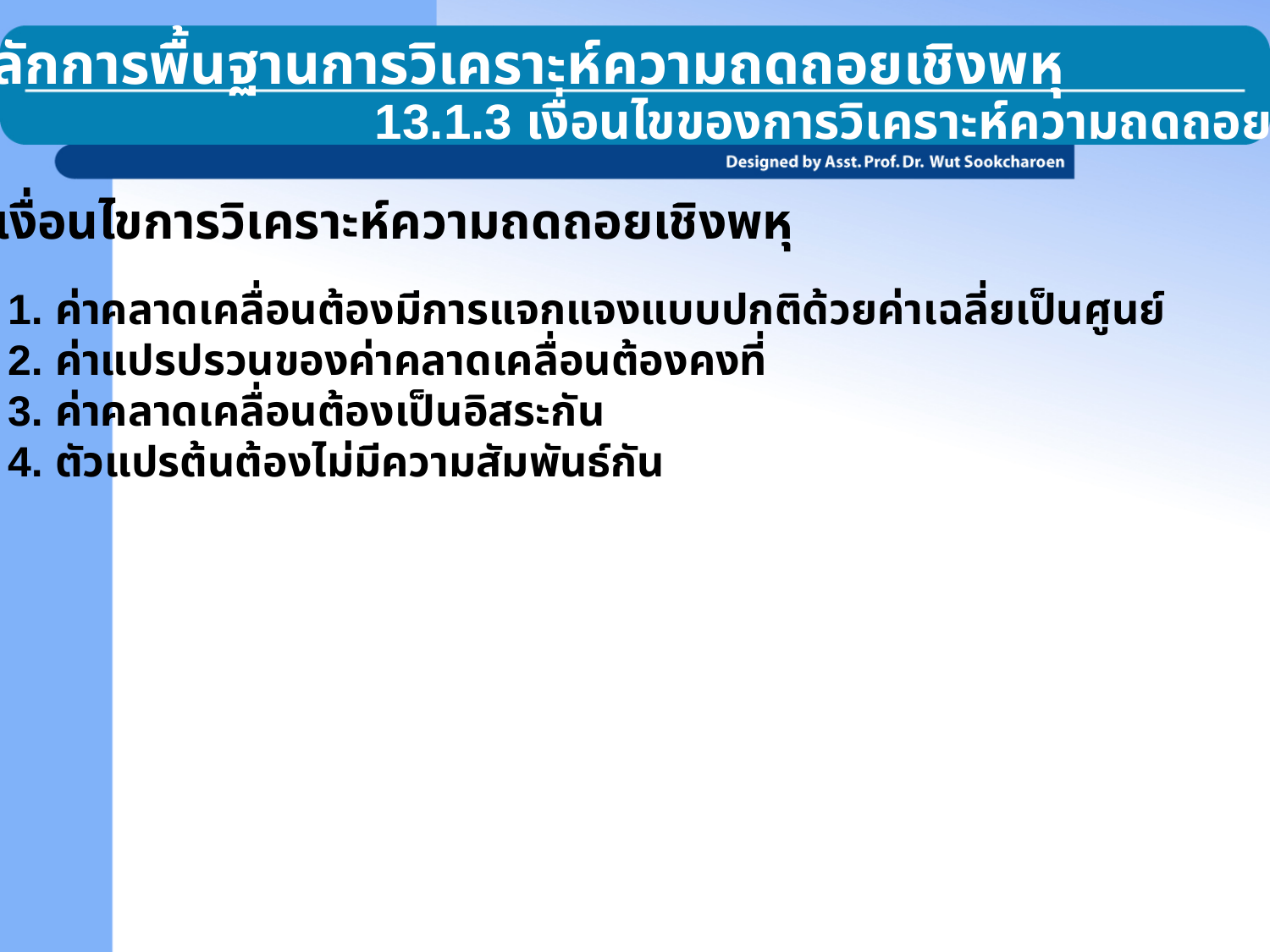

13.1 หลักการพื้นฐานการวิเคราะห์ความถดถอยเชิงพหุ
13.1.3 เงื่อนไขของการวิเคราะห์ความถดถอยเชิงพหุ
เงื่อนไขการวิเคราะห์ความถดถอยเชิงพหุ
1. ค่าคลาดเคลื่อนต้องมีการแจกแจงแบบปกติด้วยค่าเฉลี่ยเป็นศูนย์
2. ค่าแปรปรวนของค่าคลาดเคลื่อนต้องคงที่
3. ค่าคลาดเคลื่อนต้องเป็นอิสระกัน
4. ตัวแปรต้นต้องไม่มีความสัมพันธ์กัน